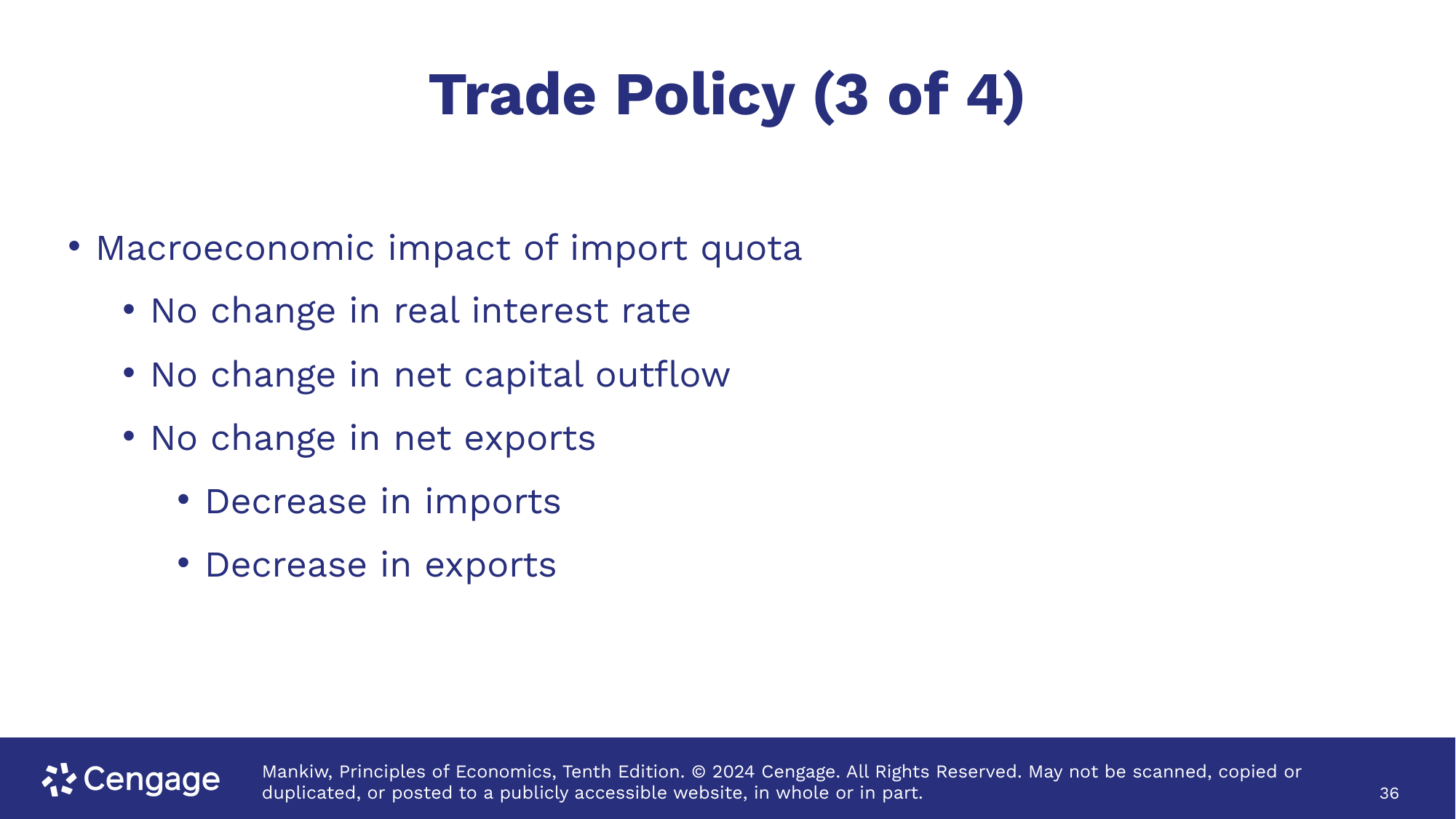

# Trade Policy (3 of 4)
Macroeconomic impact of import quota
No change in real interest rate
No change in net capital outflow
No change in net exports
Decrease in imports
Decrease in exports